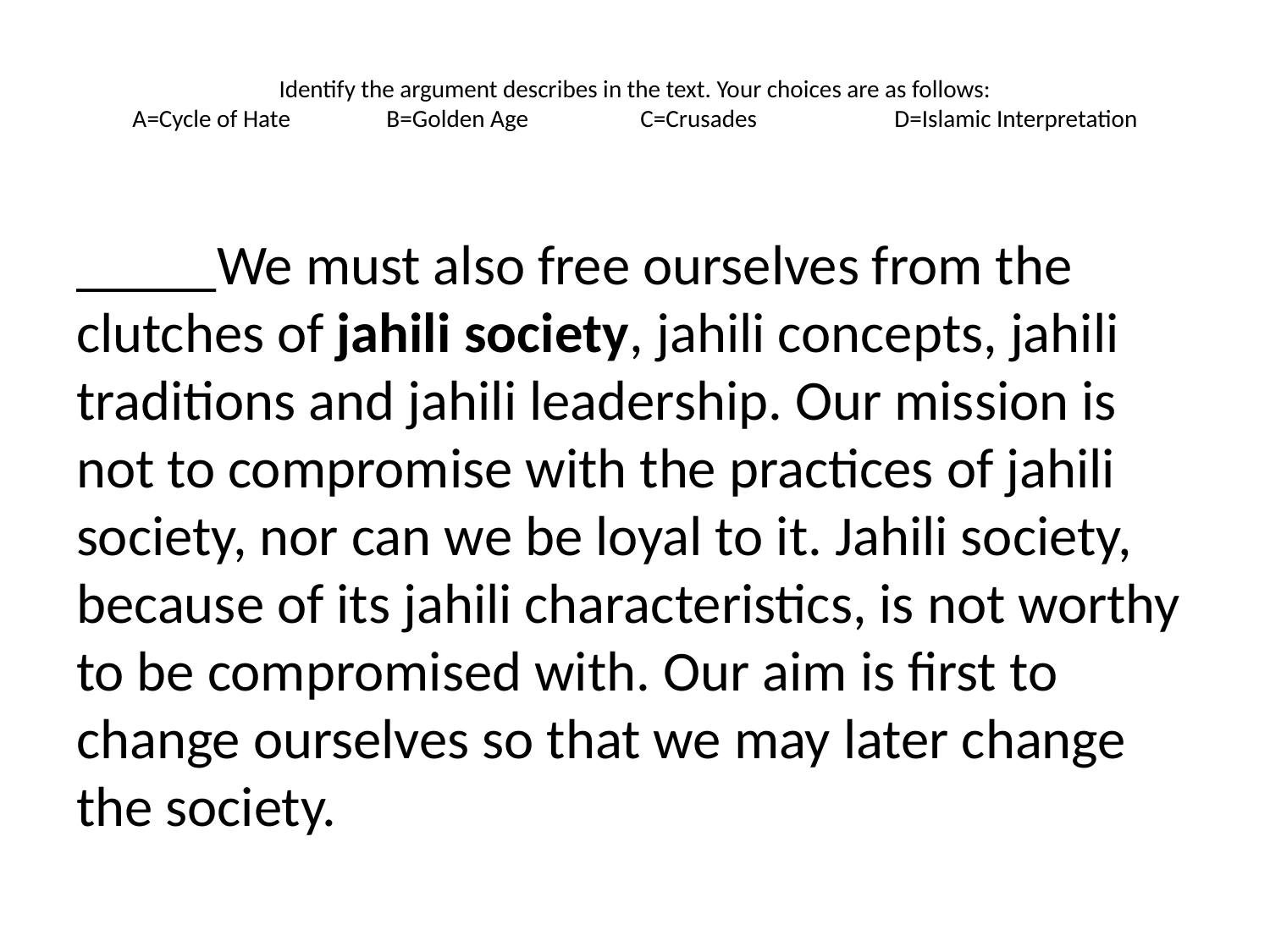

# Identify the argument describes in the text. Your choices are as follows: A=Cycle of Hate	B=Golden Age	C=Crusades		D=Islamic Interpretation
_____We must also free ourselves from the clutches of jahili society, jahili concepts, jahili traditions and jahili leadership. Our mission is not to compromise with the practices of jahili society, nor can we be loyal to it. Jahili society, because of its jahili characteristics, is not worthy to be compromised with. Our aim is first to change ourselves so that we may later change the society.